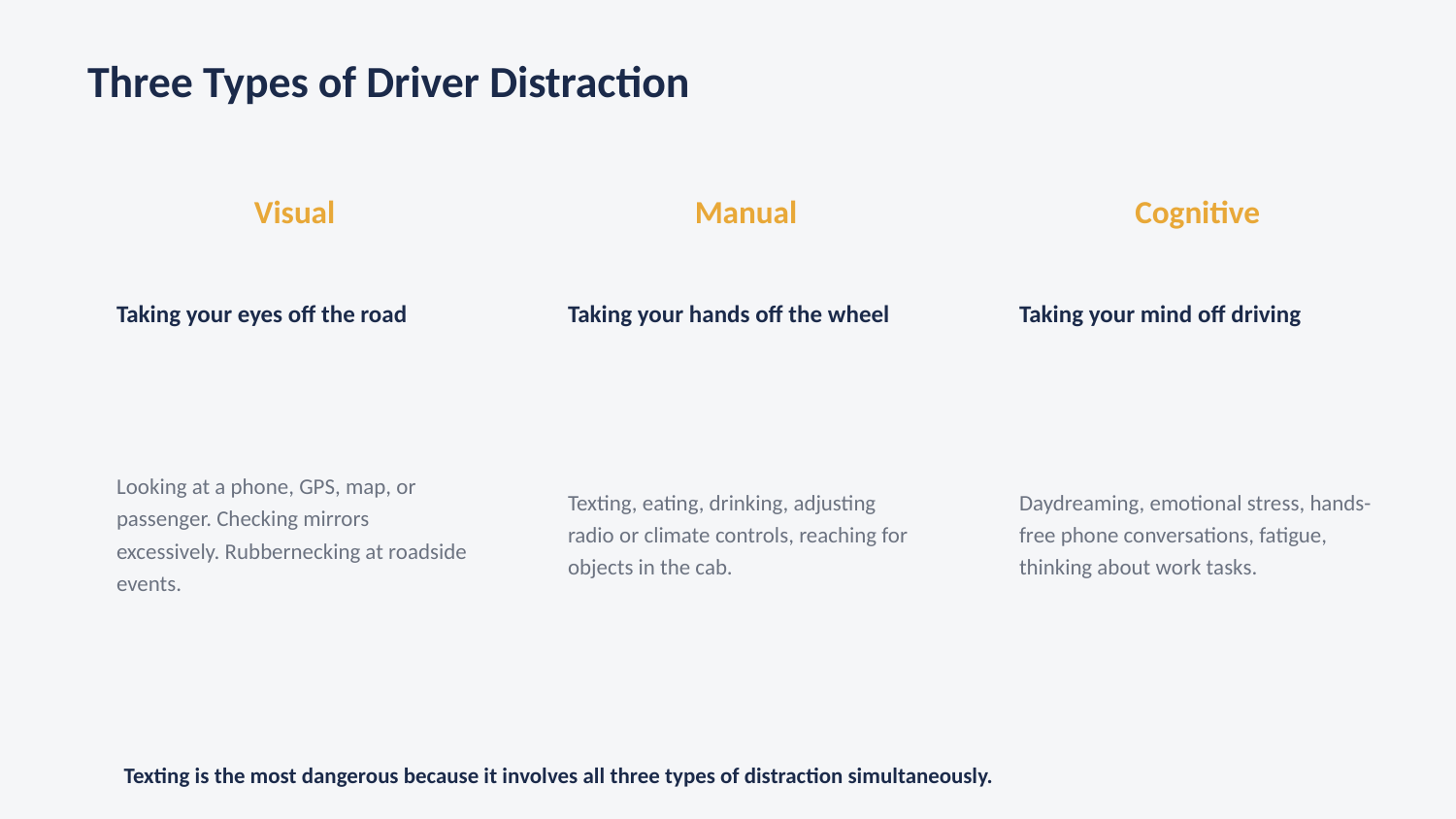

Three Types of Driver Distraction

Visual
Manual
Cognitive

Taking your eyes off the road
Taking your hands off the wheel
Taking your mind off driving
Looking at a phone, GPS, map, or passenger. Checking mirrors excessively. Rubbernecking at roadside events.
Texting, eating, drinking, adjusting radio or climate controls, reaching for objects in the cab.
Daydreaming, emotional stress, hands-free phone conversations, fatigue, thinking about work tasks.

Texting is the most dangerous because it involves all three types of distraction simultaneously.